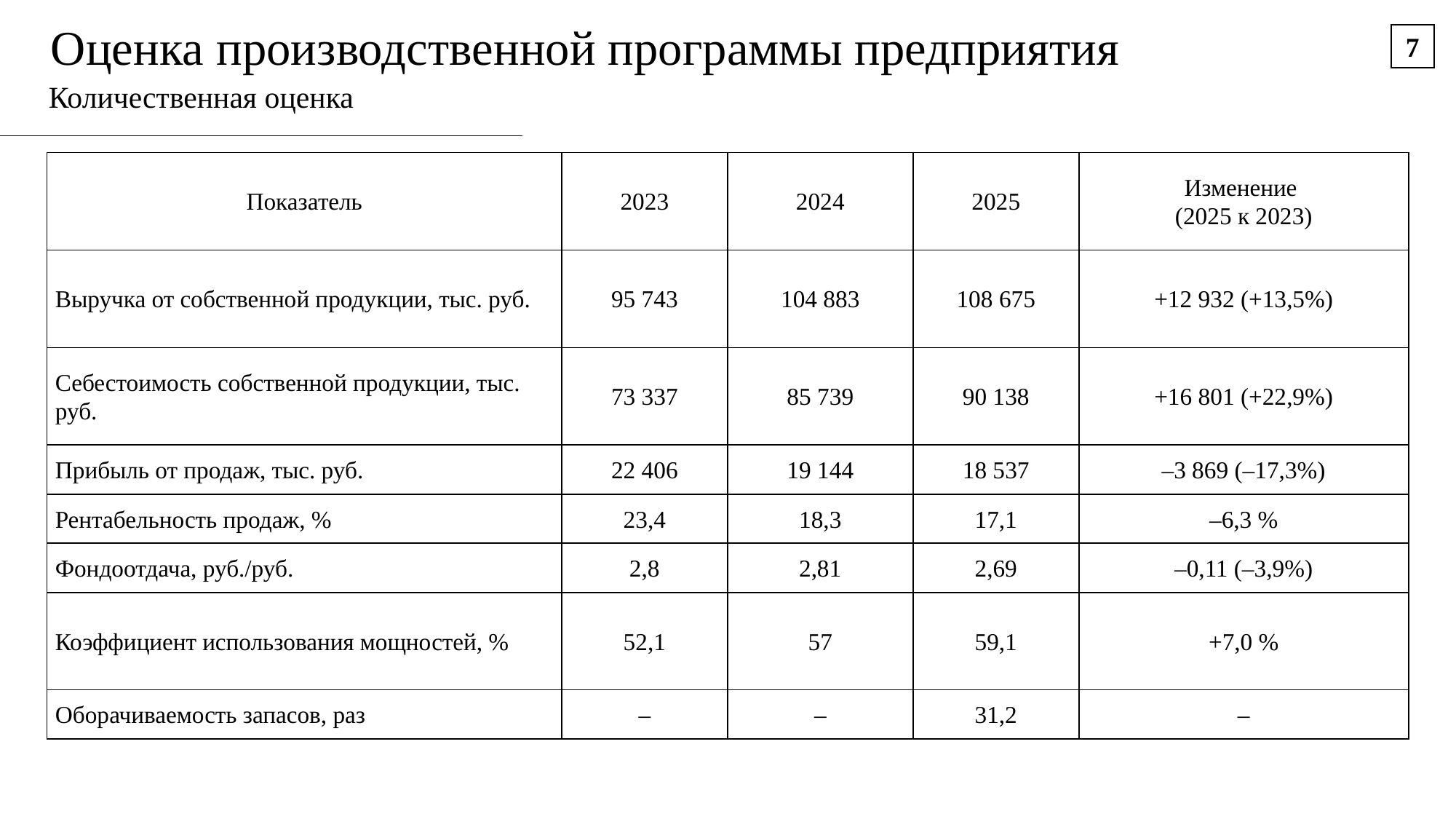

Оценка производственной программы предприятия
7
Количественная оценка
| Показатель | 2023 | 2024 | 2025 | Изменение (2025 к 2023) |
| --- | --- | --- | --- | --- |
| Выручка от собственной продукции, тыс. руб. | 95 743 | 104 883 | 108 675 | +12 932 (+13,5%) |
| Себестоимость собственной продукции, тыс. руб. | 73 337 | 85 739 | 90 138 | +16 801 (+22,9%) |
| Прибыль от продаж, тыс. руб. | 22 406 | 19 144 | 18 537 | –3 869 (–17,3%) |
| Рентабельность продаж, % | 23,4 | 18,3 | 17,1 | –6,3 % |
| Фондоотдача, руб./руб. | 2,8 | 2,81 | 2,69 | –0,11 (–3,9%) |
| Коэффициент использования мощностей, % | 52,1 | 57 | 59,1 | +7,0 % |
| Оборачиваемость запасов, раз | – | – | 31,2 | – |